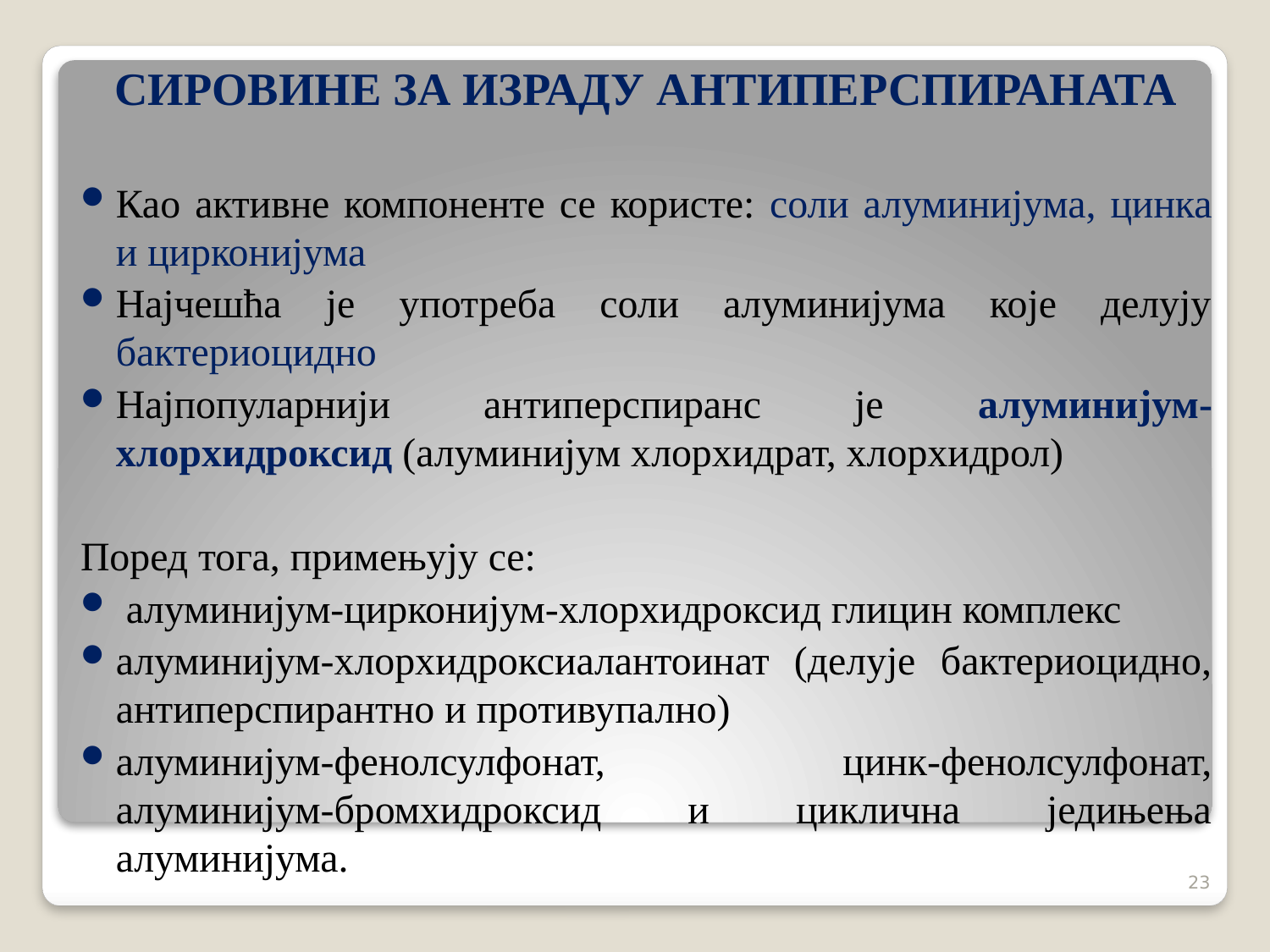

СИРОВИНЕ ЗА ИЗРАДУ АНТИПЕРСПИРАНАТА

Као активне компоненте се користе: соли алуминијума, цинка и цирконијума
Најчешћа је употреба соли алуминијума које делују бактериоцидно
Најпопуларнији антиперспиранс је алуминијум-хлорхидроксид (алуминијум хлорхидрат, хлорхидрол)

Поред тога, примењују се:
 алуминијум-цирконијум-хлорхидроксид глицин комплекс
алуминијум-хлорхидроксиалантоинат (делује бактериоцидно, антиперспирантно и противупално)
алуминијум-фенолсулфонат, цинк-фенолсулфонат, алуминијум-бромхидроксид и циклична једињења алуминијума.

23